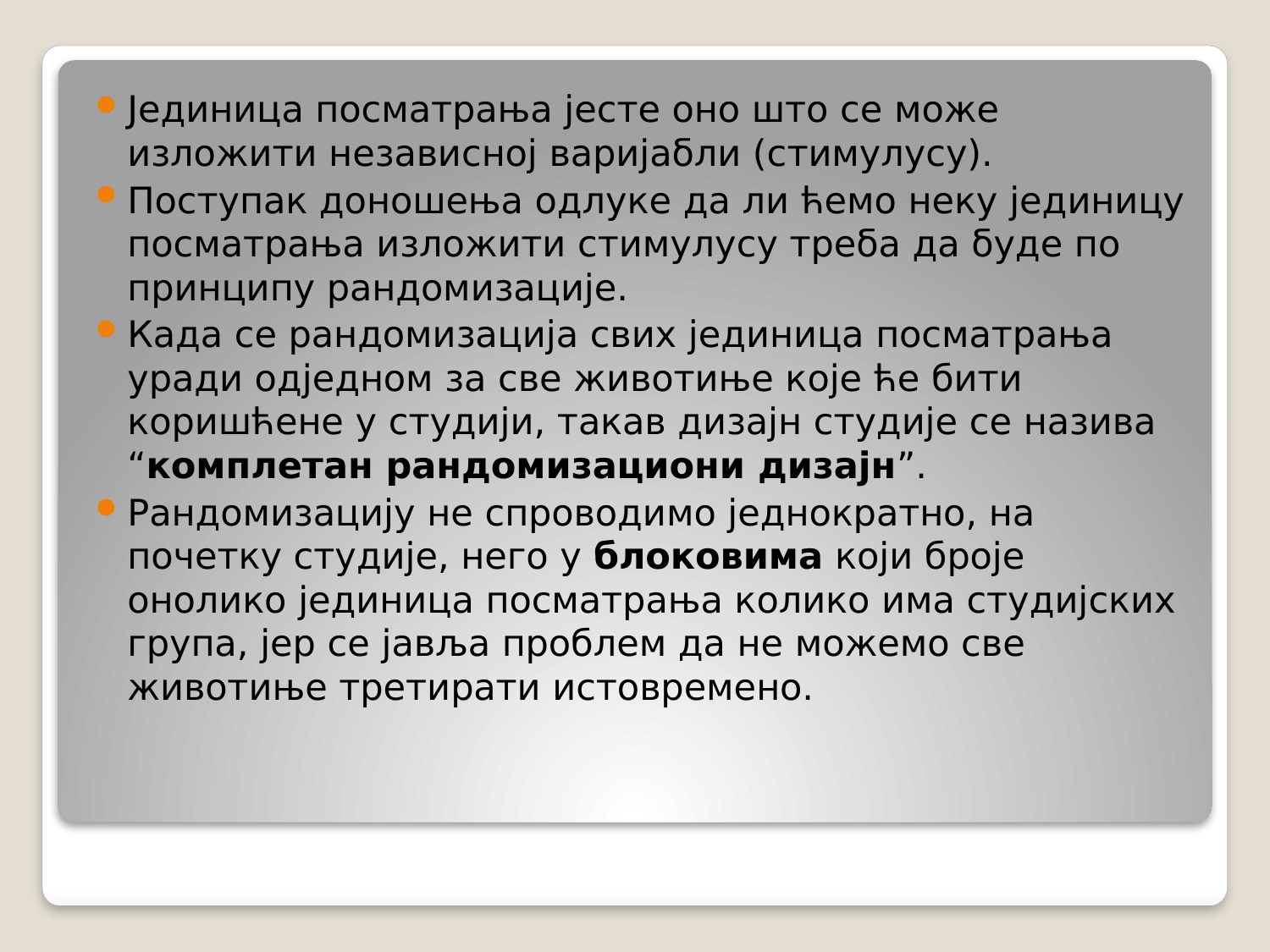

Јединица посматрања јесте оно што се може изложити независној варијабли (стимулусу).
Поступак доношења одлуке да ли ћемо неку јединицу посматрања изложити стимулусу треба да буде по принципу рандомизације.
Када се рандомизација свих јединица посматрања уради одједном за све животиње које ће бити коришћене у студији, такав дизајн студије се назива “комплетан рандомизациони дизајн”.
Рандомизацију не спроводимо једнократно, на почетку студије, него у блоковима који броје онолико јединица посматрања колико има студијских група, јер се јавља проблем да не можемо све животиње третирати истовремено.

#